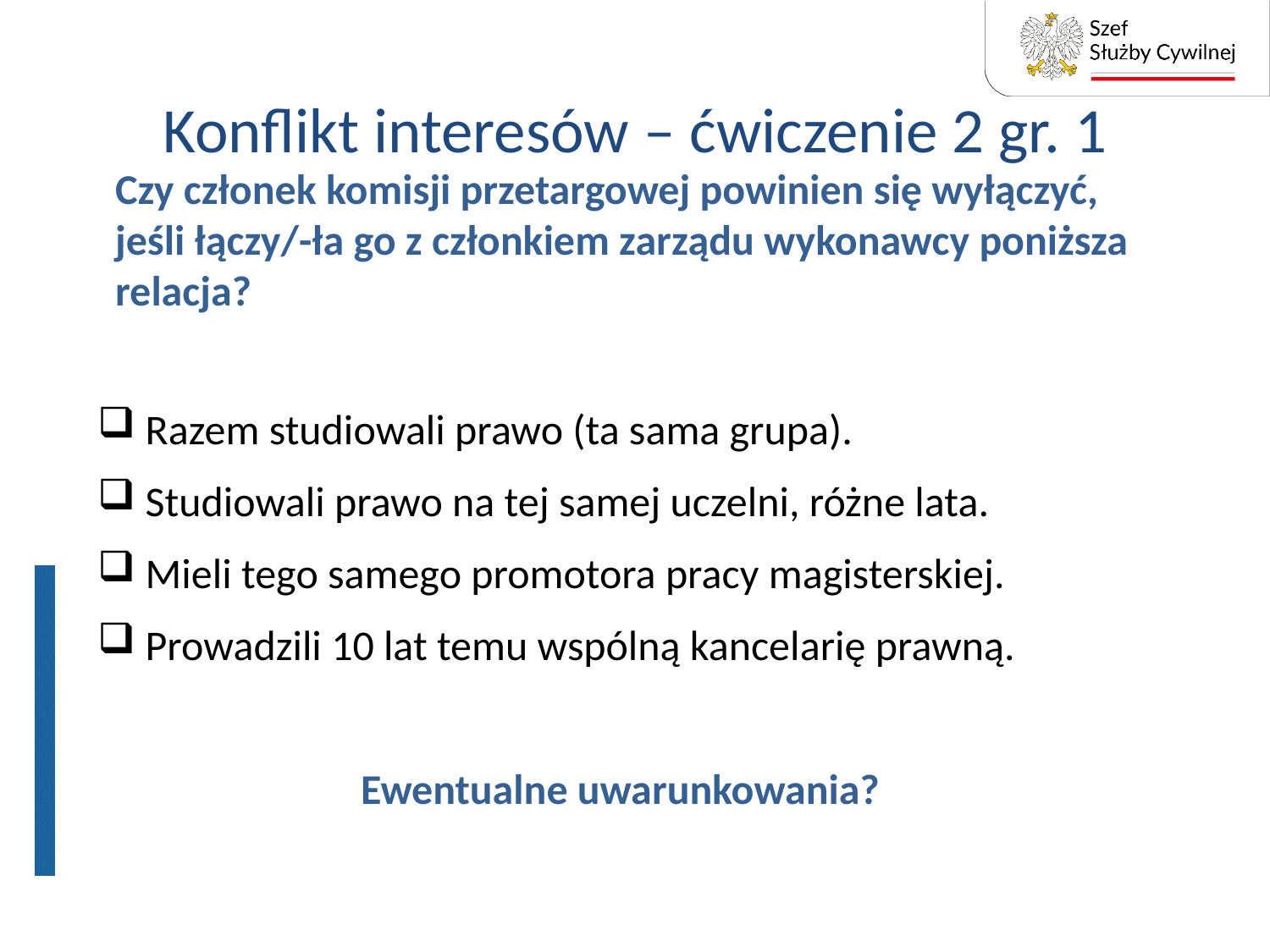

# Konflikt interesów – ćwiczenie 2 gr. 1
Czy członek komisji przetargowej powinien się wyłączyć, jeśli łączy/-ła go z członkiem zarządu wykonawcy poniższa relacja?
Razem studiowali prawo (ta sama grupa).
Studiowali prawo na tej samej uczelni, różne lata.
Mieli tego samego promotora pracy magisterskiej.
Prowadzili 10 lat temu wspólną kancelarię prawną.

Ewentualne uwarunkowania?